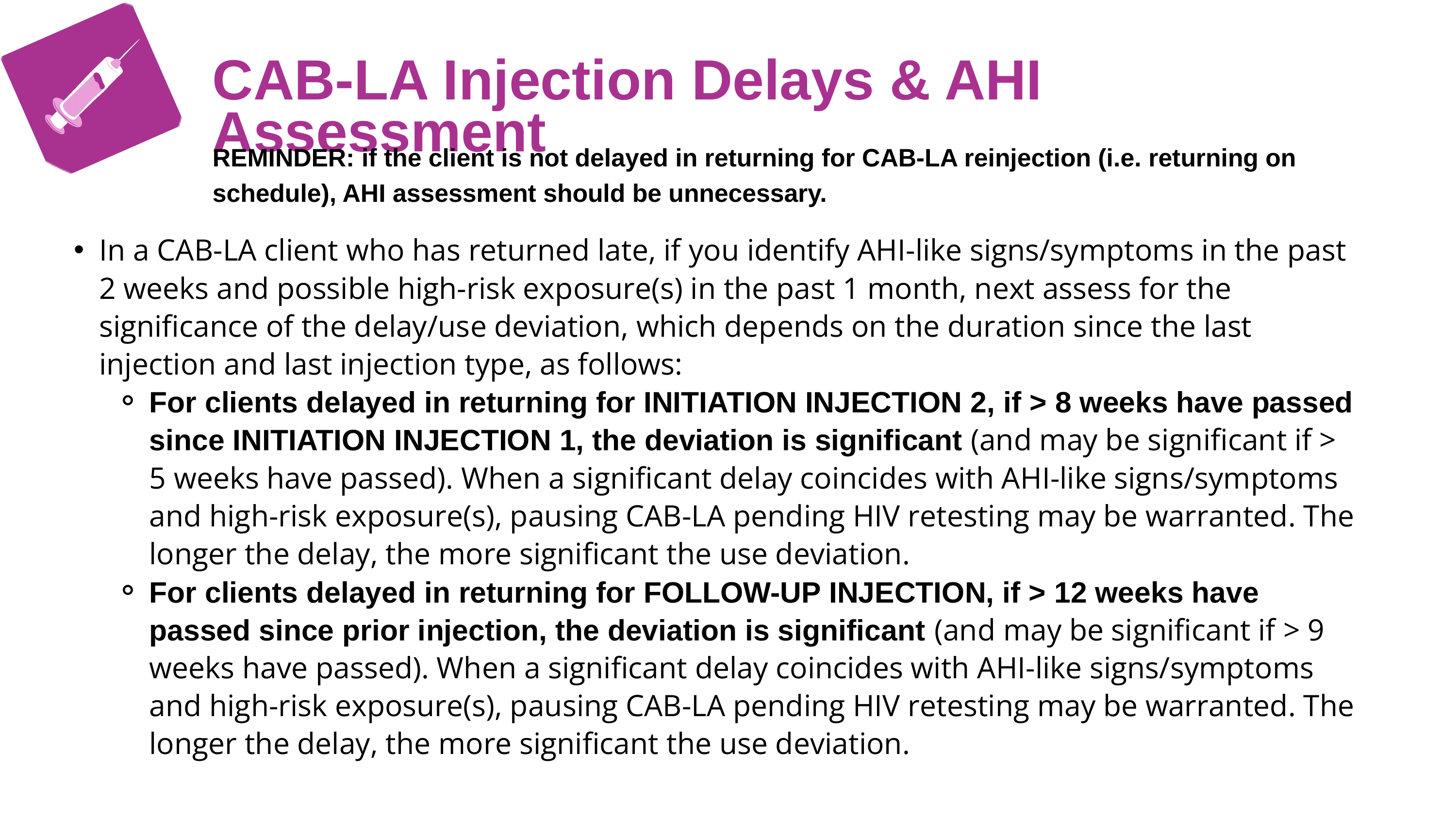

C
CAB-LA Injection Delays & AHI Assessment
REMINDER: if the client is not delayed in returning for CAB-LA reinjection (i.e. returning on schedule), AHI assessment should be unnecessary.
In a CAB-LA client who has returned late, if you identify AHI-like signs/symptoms in the past 2 weeks and possible high-risk exposure(s) in the past 1 month, next assess for the significance of the delay/use deviation, which depends on the duration since the last injection and last injection type, as follows:
For clients delayed in returning for INITIATION INJECTION 2, if > 8 weeks have passed since INITIATION INJECTION 1, the deviation is significant (and may be significant if > 5 weeks have passed). When a significant delay coincides with AHI-like signs/symptoms and high-risk exposure(s), pausing CAB-LA pending HIV retesting may be warranted. The longer the delay, the more significant the use deviation.
For clients delayed in returning for FOLLOW-UP INJECTION, if > 12 weeks have passed since prior injection, the deviation is significant (and may be significant if > 9 weeks have passed). When a significant delay coincides with AHI-like signs/symptoms and high-risk exposure(s), pausing CAB-LA pending HIV retesting may be warranted. The longer the delay, the more significant the use deviation.